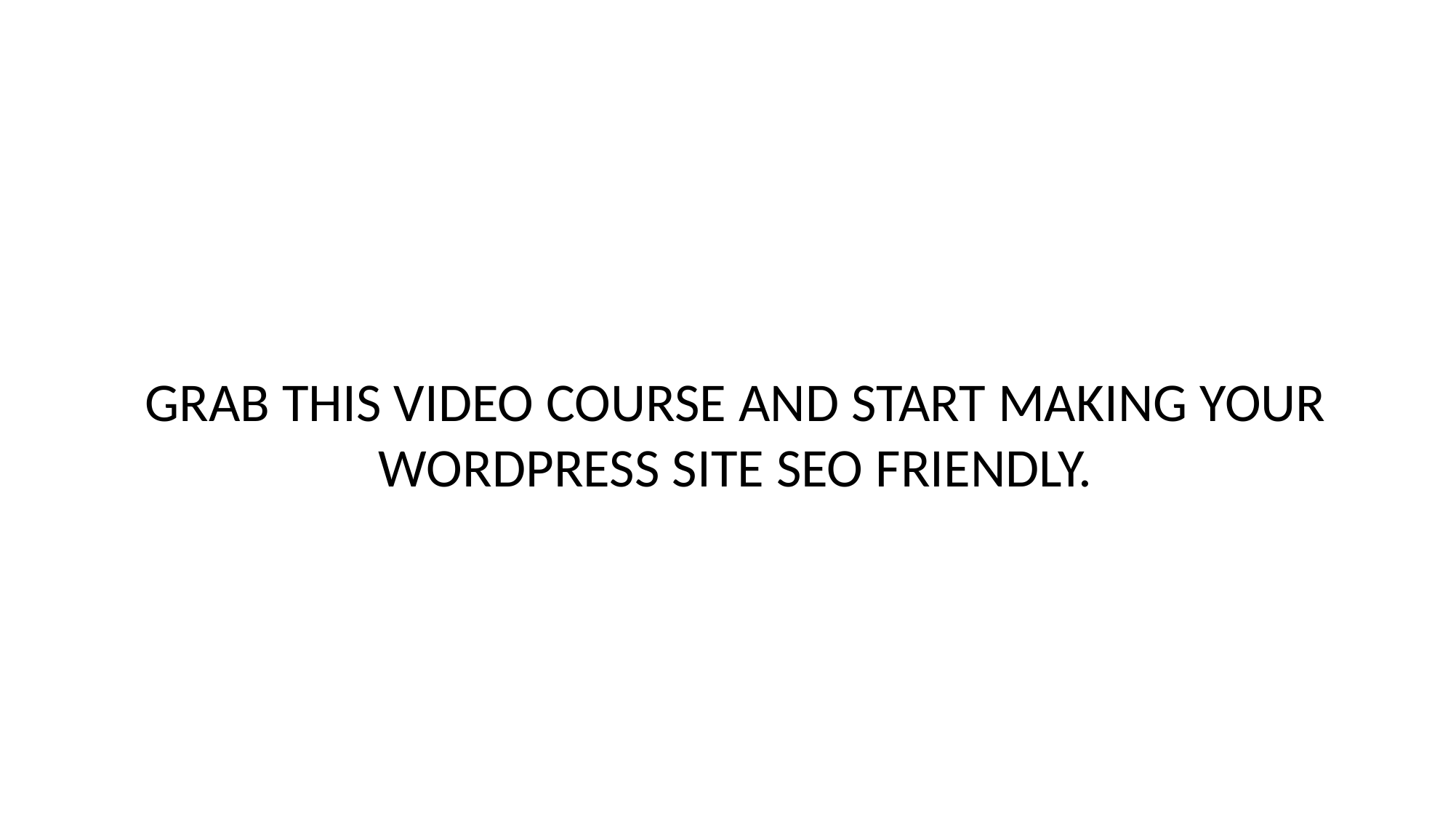

# GRAB THIS VIDEO COURSE AND START MAKING YOUR WORDPRESS SITE SEO FRIENDLY.